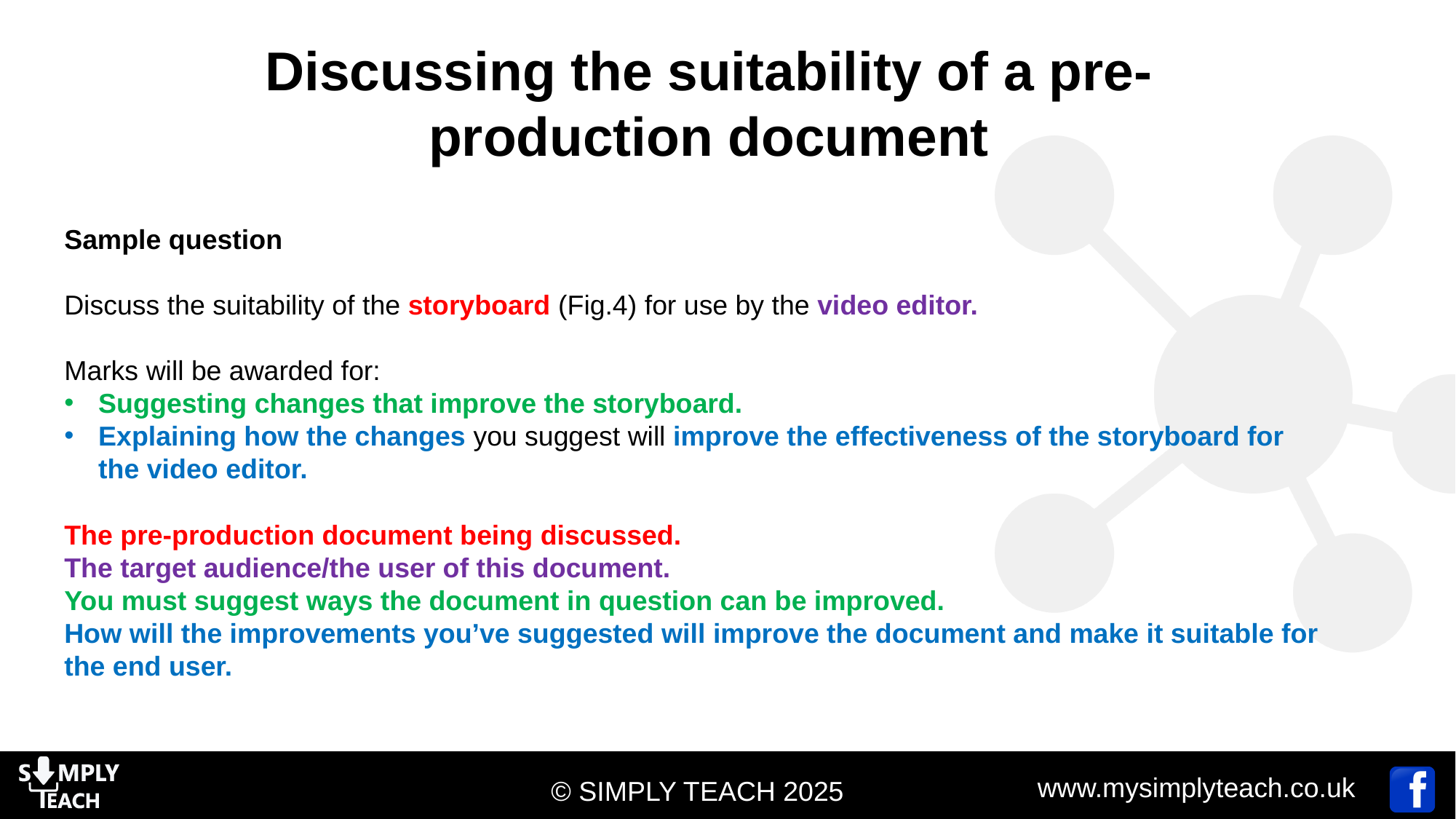

Discussing the suitability of a pre-production document
Sample question

Discuss the suitability of the storyboard (Fig.4) for use by the video editor.

Marks will be awarded for:
Suggesting changes that improve the storyboard.
Explaining how the changes you suggest will improve the effectiveness of the storyboard for the video editor.
The pre-production document being discussed.
The target audience/the user of this document.
You must suggest ways the document in question can be improved.
How will the improvements you’ve suggested will improve the document and make it suitable for the end user.